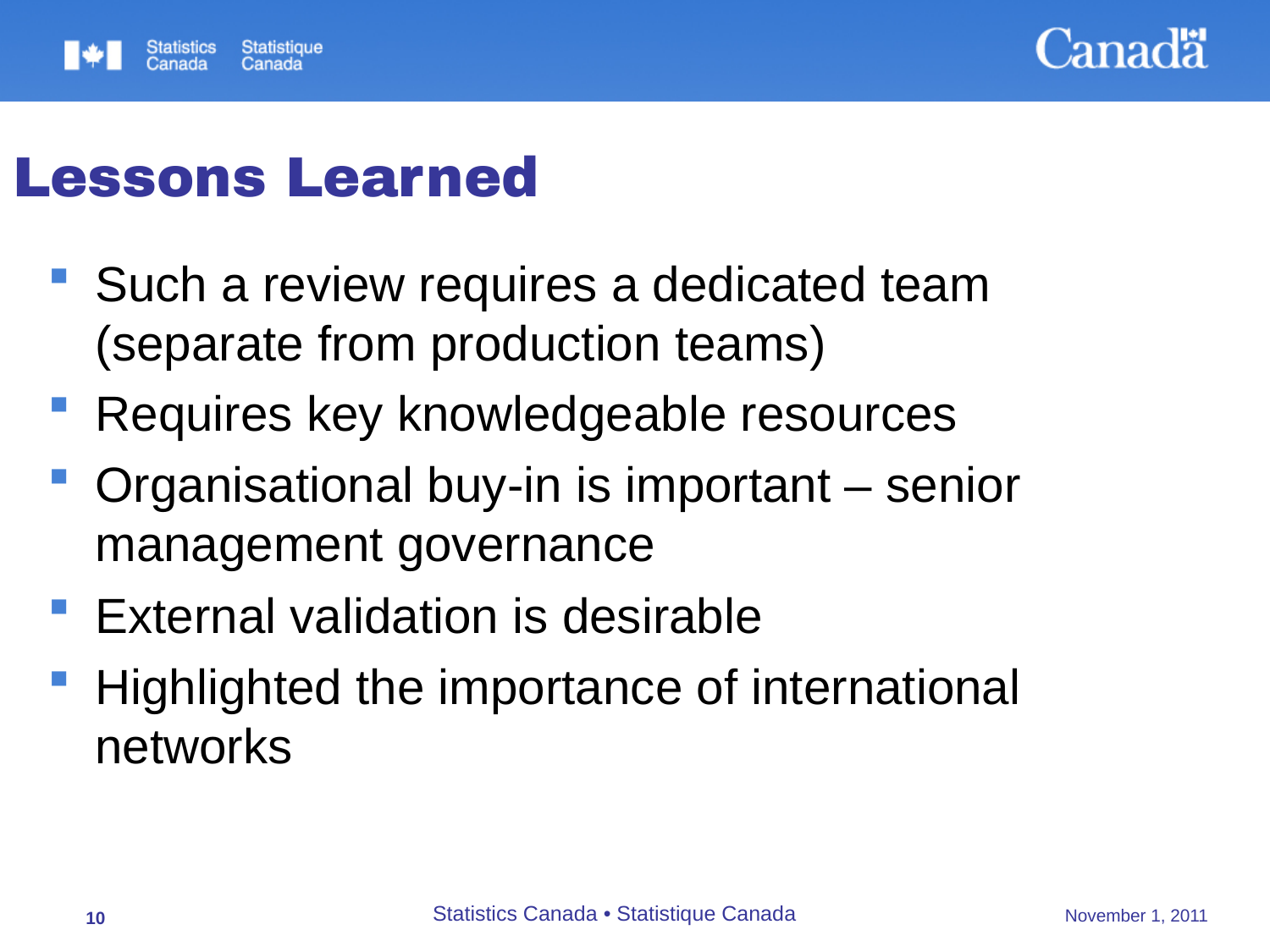

# Lessons Learned
Such a review requires a dedicated team (separate from production teams)
Requires key knowledgeable resources
Organisational buy-in is important – senior management governance
External validation is desirable
Highlighted the importance of international networks

Statistics Canada • Statistique Canada
November 1, 2011
10